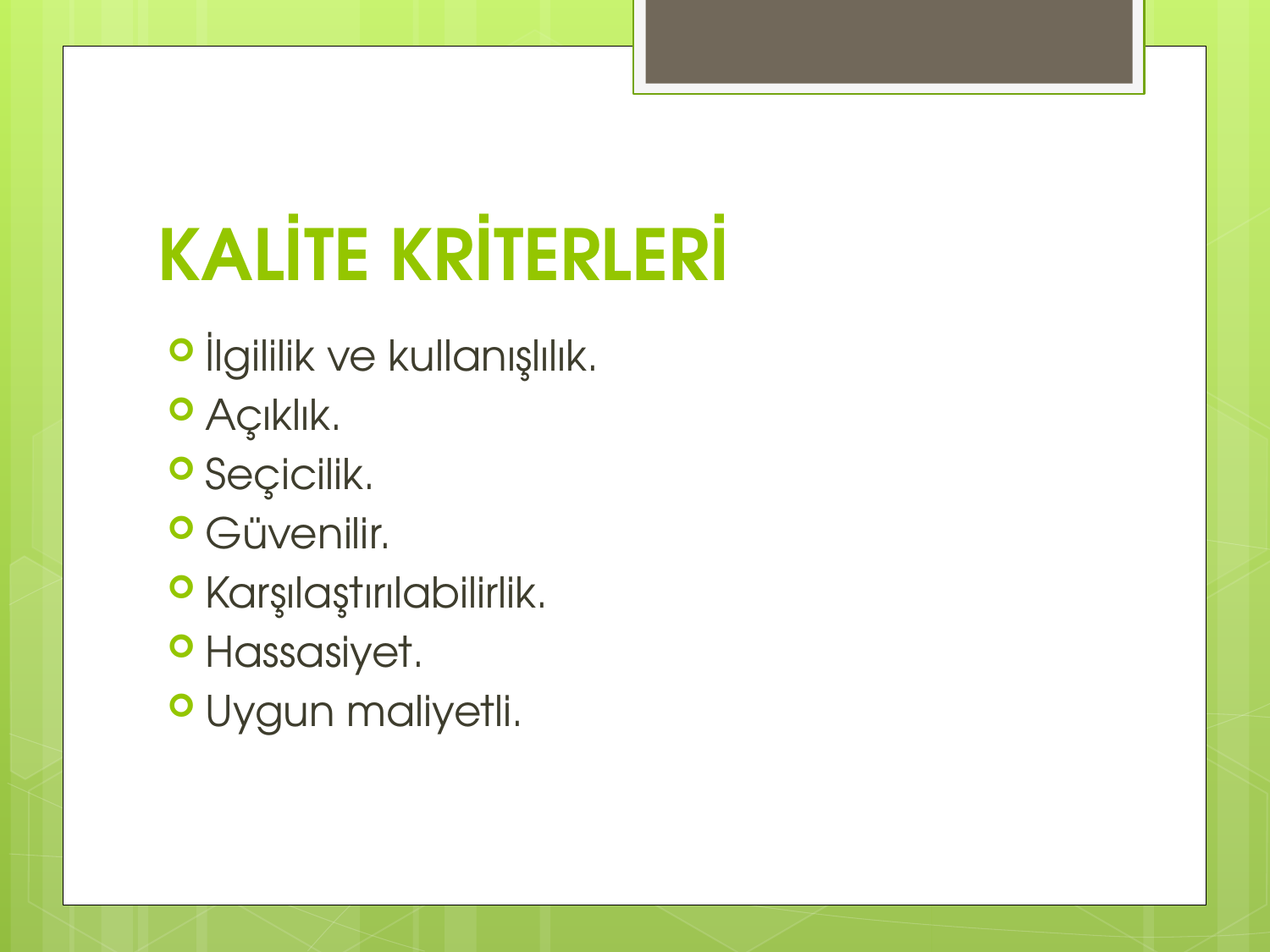

# KALİTE KRİTERLERİ
İlgililik ve kullanışlılık.
Açıklık.
Seçicilik.
Güvenilir.
Karşılaştırılabilirlik.
Hassasiyet.
Uygun maliyetli.